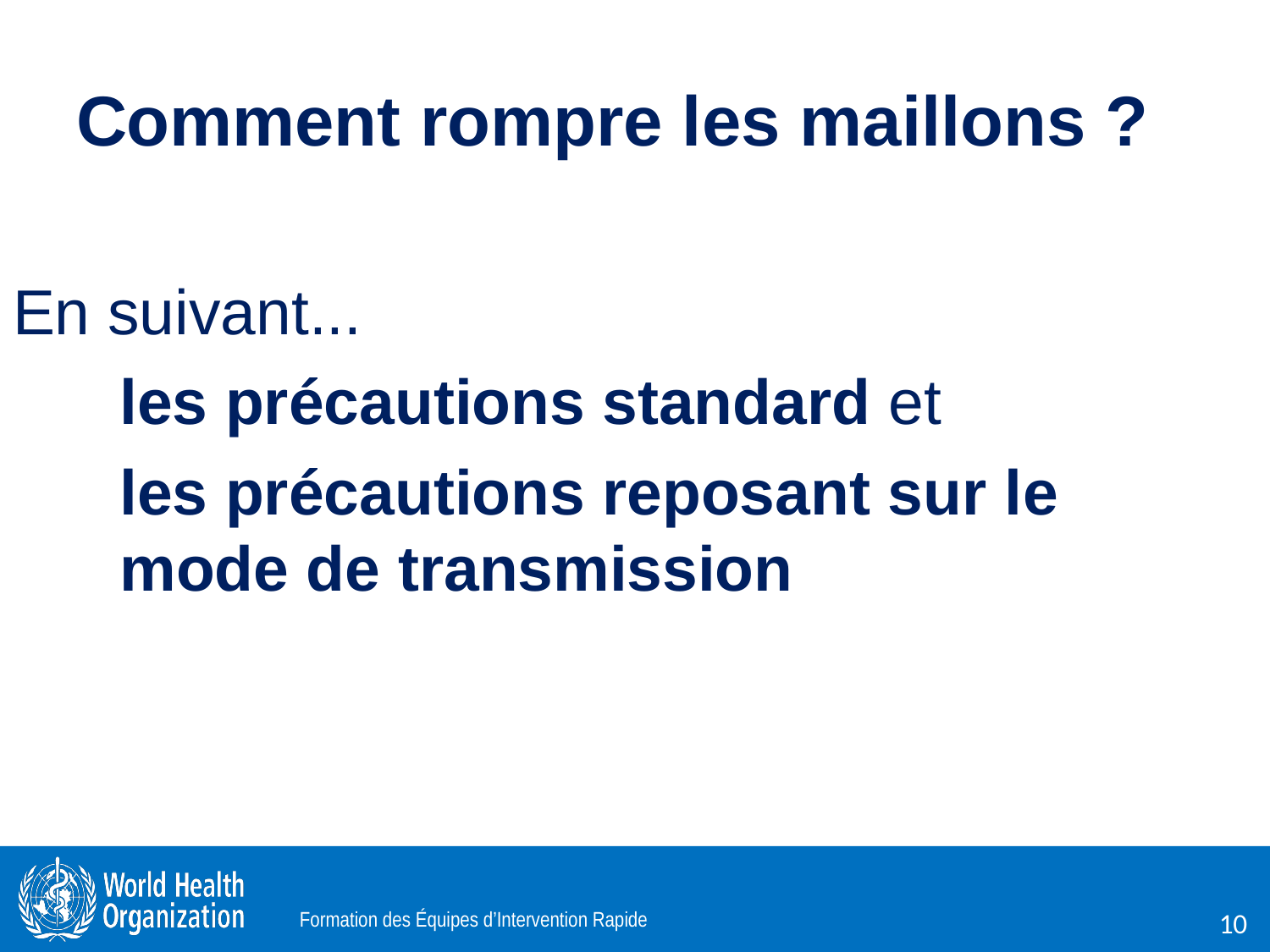

# Comment rompre les maillons ?
En suivant...
les précautions standard et
les précautions reposant sur le mode de transmission